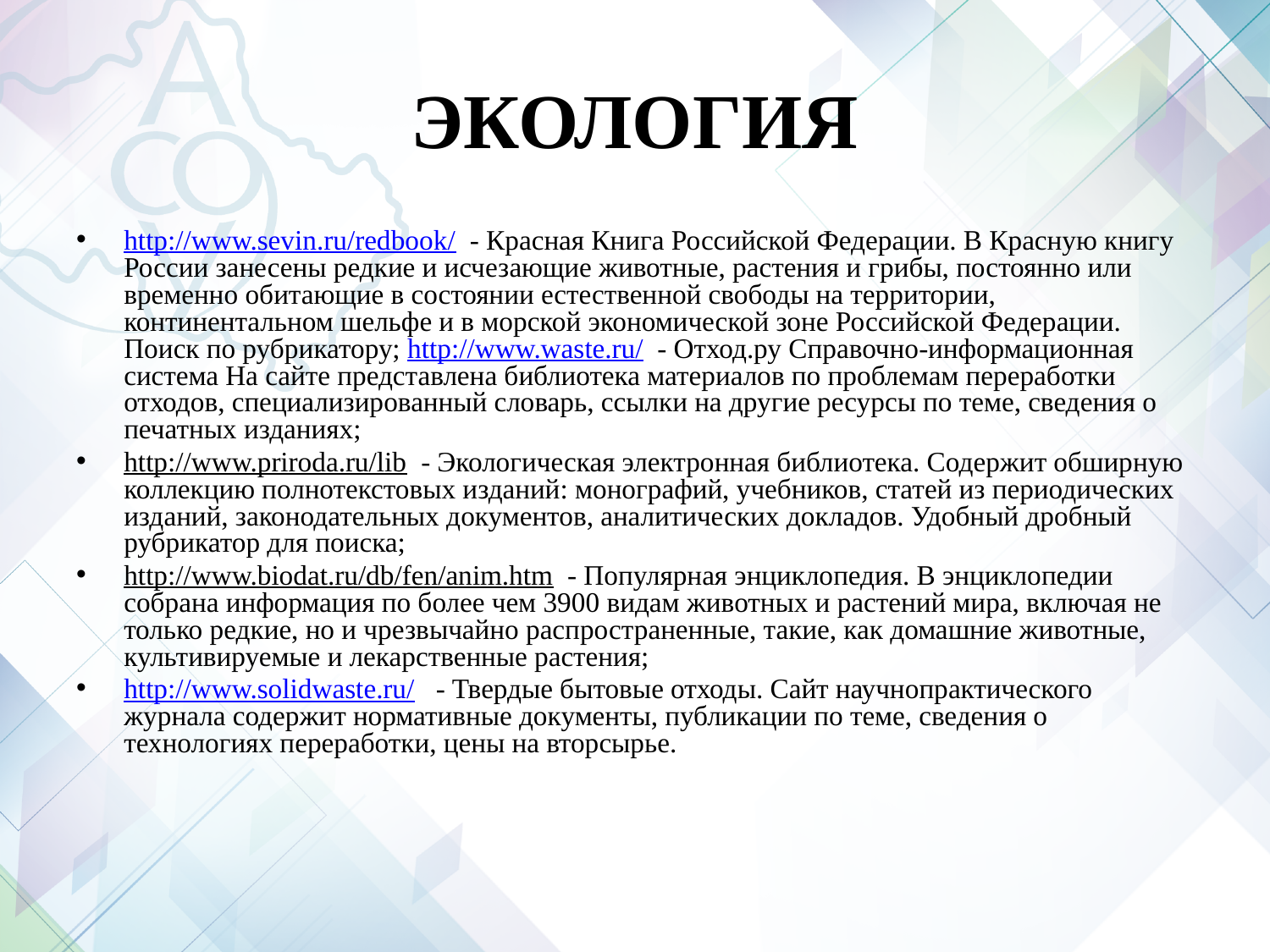

# ЭКОЛОГИЯ
http://www.sevin.ru/redbook/  - Красная Книга Российской Федерации. В Красную книгу России занесены редкие и исчезающие животные, растения и грибы, постоянно или временно обитающие в состоянии естественной свободы на территории, континентальном шельфе и в морской экономической зоне Российской Федерации. Поиск по рубрикатору; http://www.waste.ru/  - Отход.ру Справочно-информационная система На сайте представлена библиотека материалов по проблемам переработки отходов, специализированный словарь, ссылки на другие ресурсы по теме, сведения о печатных изданиях;
http://www.priroda.ru/lib  - Экологическая электронная библиотека. Содержит обширную коллекцию полнотекстовых изданий: монографий, учебников, статей из периодических изданий, законодательных документов, аналитических докладов. Удобный дробный рубрикатор для поиска;
http://www.biodat.ru/db/fen/anim.htm  - Популярная энциклопедия. В энциклопедии собрана информация по более чем 3900 видам животных и растений мира, включая не только редкие, но и чрезвычайно распространенные, такие, как домашние животные, культивируемые и лекарственные растения;
http://www.solidwaste.ru/   - Твердые бытовые отходы. Сайт научнопрактического журнала содержит нормативные документы, публикации по теме, сведения о технологиях переработки, цены на вторсырье.